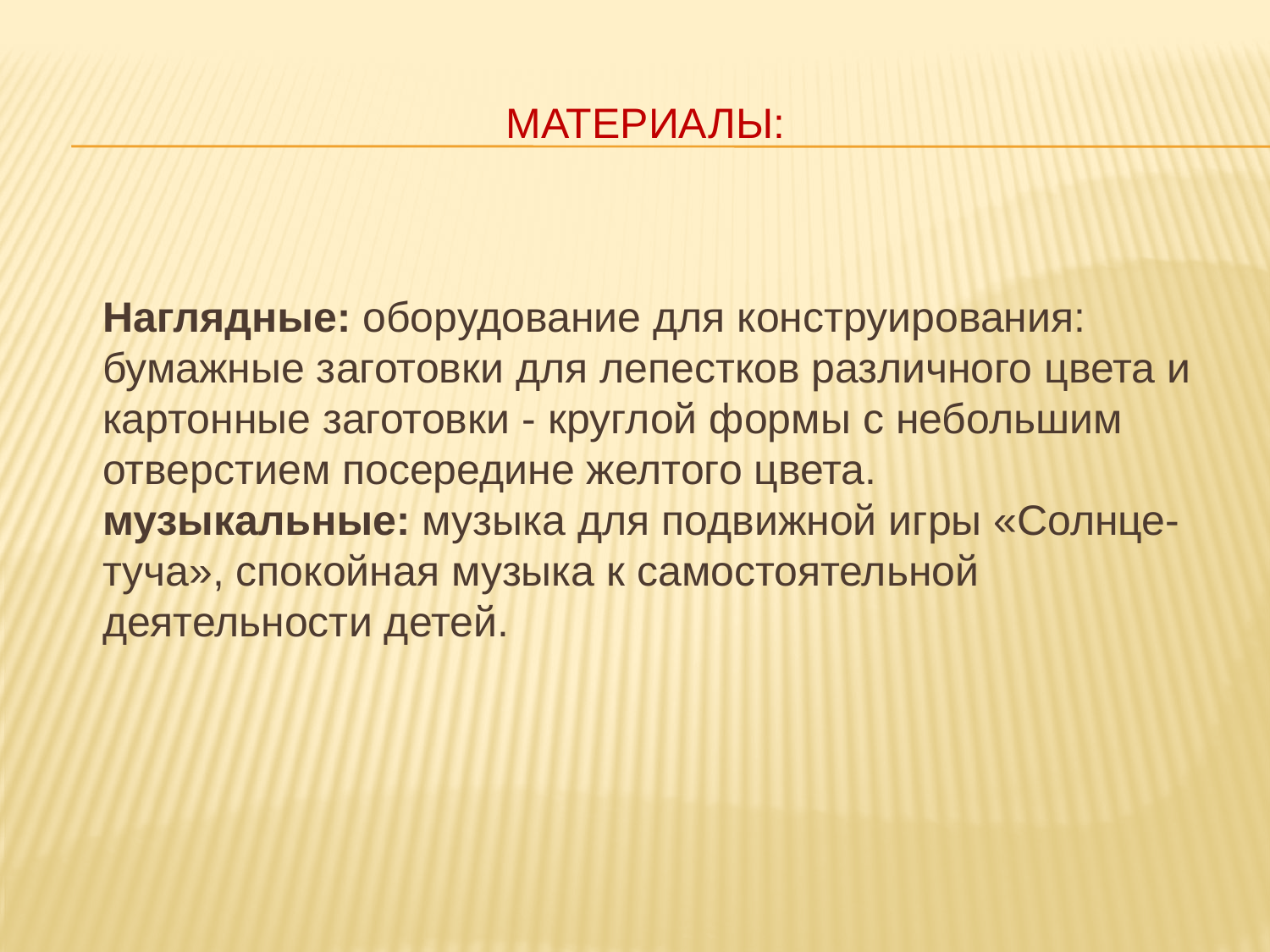

# Материалы:
Наглядные: оборудование для конструирования: бумажные заготовки для лепестков различного цвета и картонные заготовки - круглой формы с небольшим отверстием посередине желтого цвета.
музыкальные: музыка для подвижной игры «Солнце-туча», спокойная музыка к самостоятельной деятельности детей.